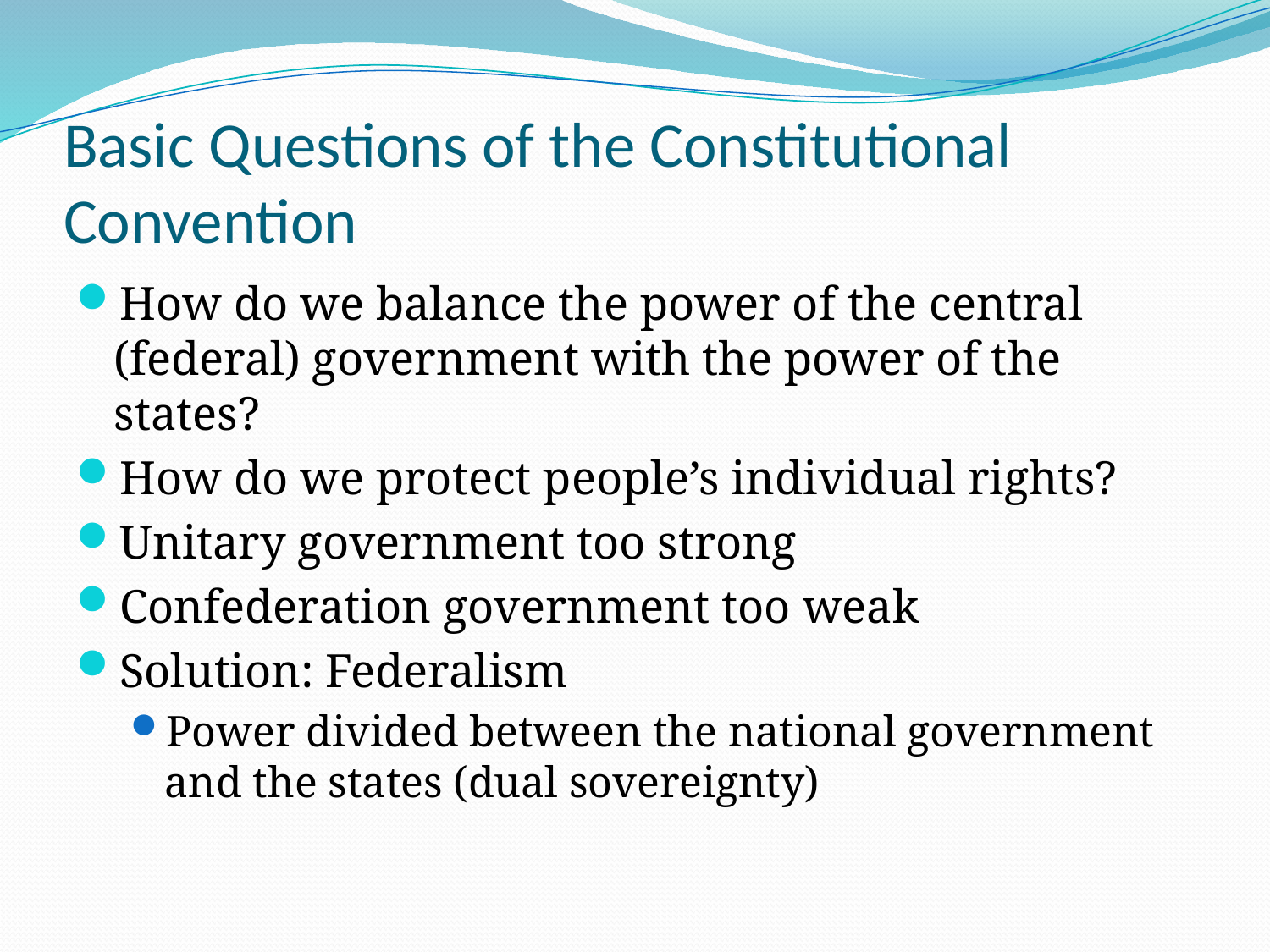

# Basic Questions of the Constitutional Convention
How do we balance the power of the central (federal) government with the power of the states?
How do we protect people’s individual rights?
Unitary government too strong
Confederation government too weak
Solution: Federalism
Power divided between the national government and the states (dual sovereignty)